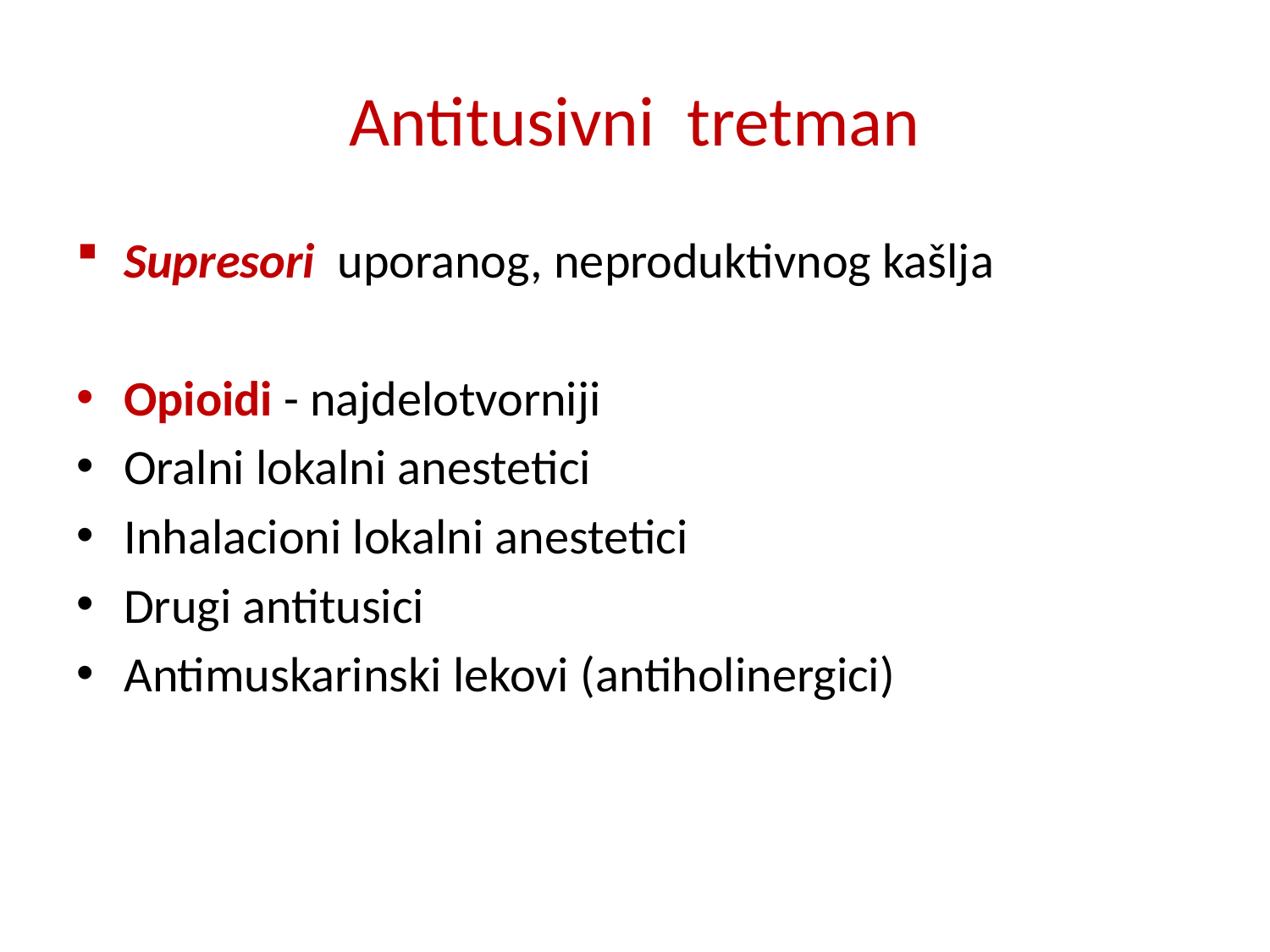

# Antitusivni  tretman
Supresori  uporanog, neproduktivnog kašlja

Opioidi - najdelotvorniji
Oralni lokalni anestetici
Inhalacioni lokalni anestetici
Drugi antitusici
Antimuskarinski lekovi (antiholinergici)